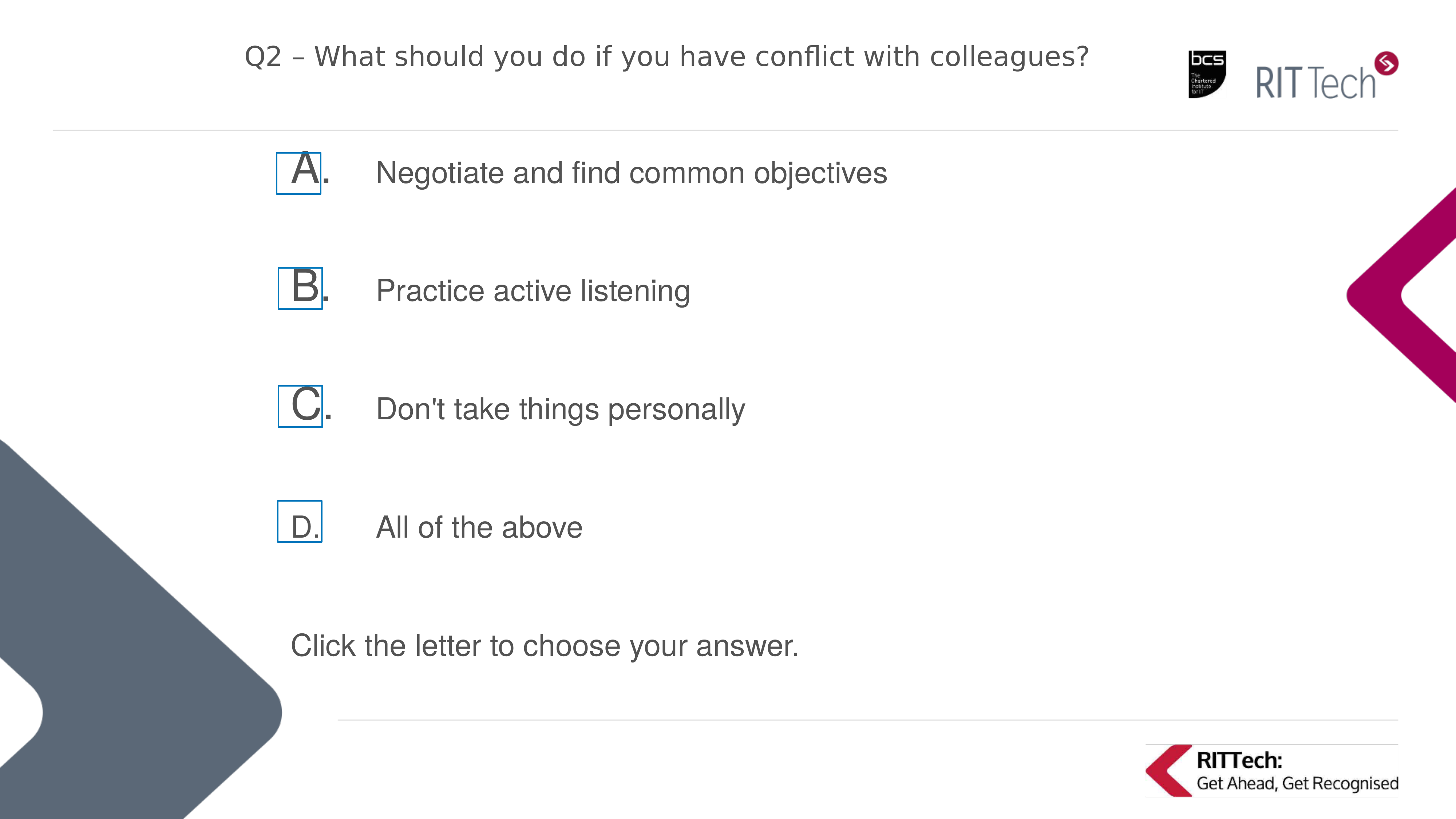

# Q2 – What should you do if you have conflict with colleagues?

Negotiate and find common objectives

Practice active listening

Don't take things personally

D.  	All of the above

Click the letter to choose your answer.